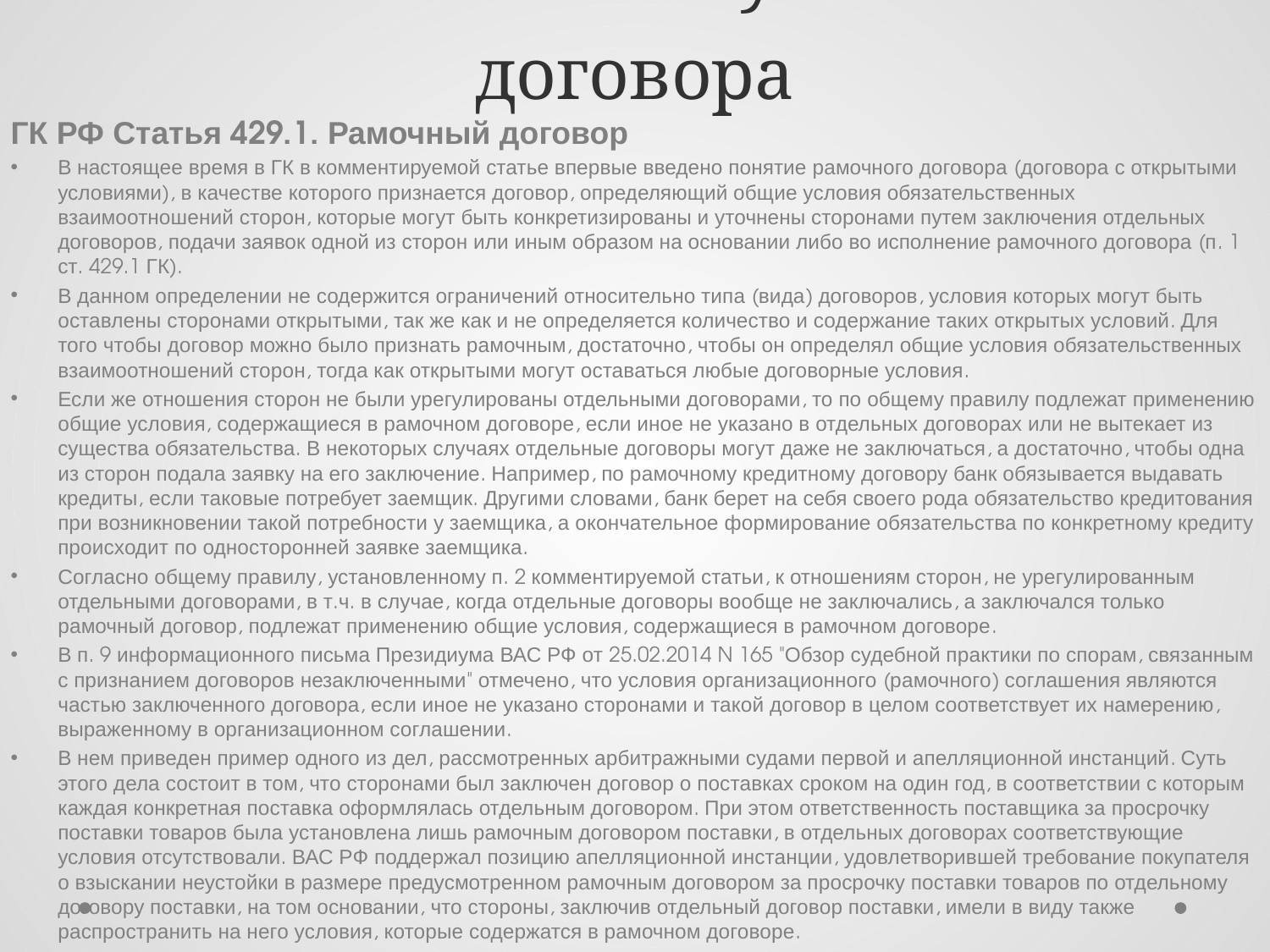

# 31. Понятие и условия договора
ГК РФ Статья 429.1. Рамочный договор
В настоящее время в ГК в комментируемой статье впервые введено понятие рамочного договора (договора с открытыми условиями), в качестве которого признается договор, определяющий общие условия обязательственных взаимоотношений сторон, которые могут быть конкретизированы и уточнены сторонами путем заключения отдельных договоров, подачи заявок одной из сторон или иным образом на основании либо во исполнение рамочного договора (п. 1 ст. 429.1 ГК).
В данном определении не содержится ограничений относительно типа (вида) договоров, условия которых могут быть оставлены сторонами открытыми, так же как и не определяется количество и содержание таких открытых условий. Для того чтобы договор можно было признать рамочным, достаточно, чтобы он определял общие условия обязательственных взаимоотношений сторон, тогда как открытыми могут оставаться любые договорные условия.
Если же отношения сторон не были урегулированы отдельными договорами, то по общему правилу подлежат применению общие условия, содержащиеся в рамочном договоре, если иное не указано в отдельных договорах или не вытекает из существа обязательства. В некоторых случаях отдельные договоры могут даже не заключаться, а достаточно, чтобы одна из сторон подала заявку на его заключение. Например, по рамочному кредитному договору банк обязывается выдавать кредиты, если таковые потребует заемщик. Другими словами, банк берет на себя своего рода обязательство кредитования при возникновении такой потребности у заемщика, а окончательное формирование обязательства по конкретному кредиту происходит по односторонней заявке заемщика.
Согласно общему правилу, установленному п. 2 комментируемой статьи, к отношениям сторон, не урегулированным отдельными договорами, в т.ч. в случае, когда отдельные договоры вообще не заключались, а заключался только рамочный договор, подлежат применению общие условия, содержащиеся в рамочном договоре.
В п. 9 информационного письма Президиума ВАС РФ от 25.02.2014 N 165 "Обзор судебной практики по спорам, связанным с признанием договоров незаключенными" отмечено, что условия организационного (рамочного) соглашения являются частью заключенного договора, если иное не указано сторонами и такой договор в целом соответствует их намерению, выраженному в организационном соглашении.
В нем приведен пример одного из дел, рассмотренных арбитражными судами первой и апелляционной инстанций. Суть этого дела состоит в том, что сторонами был заключен договор о поставках сроком на один год, в соответствии с которым каждая конкретная поставка оформлялась отдельным договором. При этом ответственность поставщика за просрочку поставки товаров была установлена лишь рамочным договором поставки, в отдельных договорах соответствующие условия отсутствовали. ВАС РФ поддержал позицию апелляционной инстанции, удовлетворившей требование покупателя о взыскании неустойки в размере предусмотренном рамочным договором за просрочку поставки товаров по отдельному договору поставки, на том основании, что стороны, заключив отдельный договор поставки, имели в виду также распространить на него условия, которые содержатся в рамочном договоре.